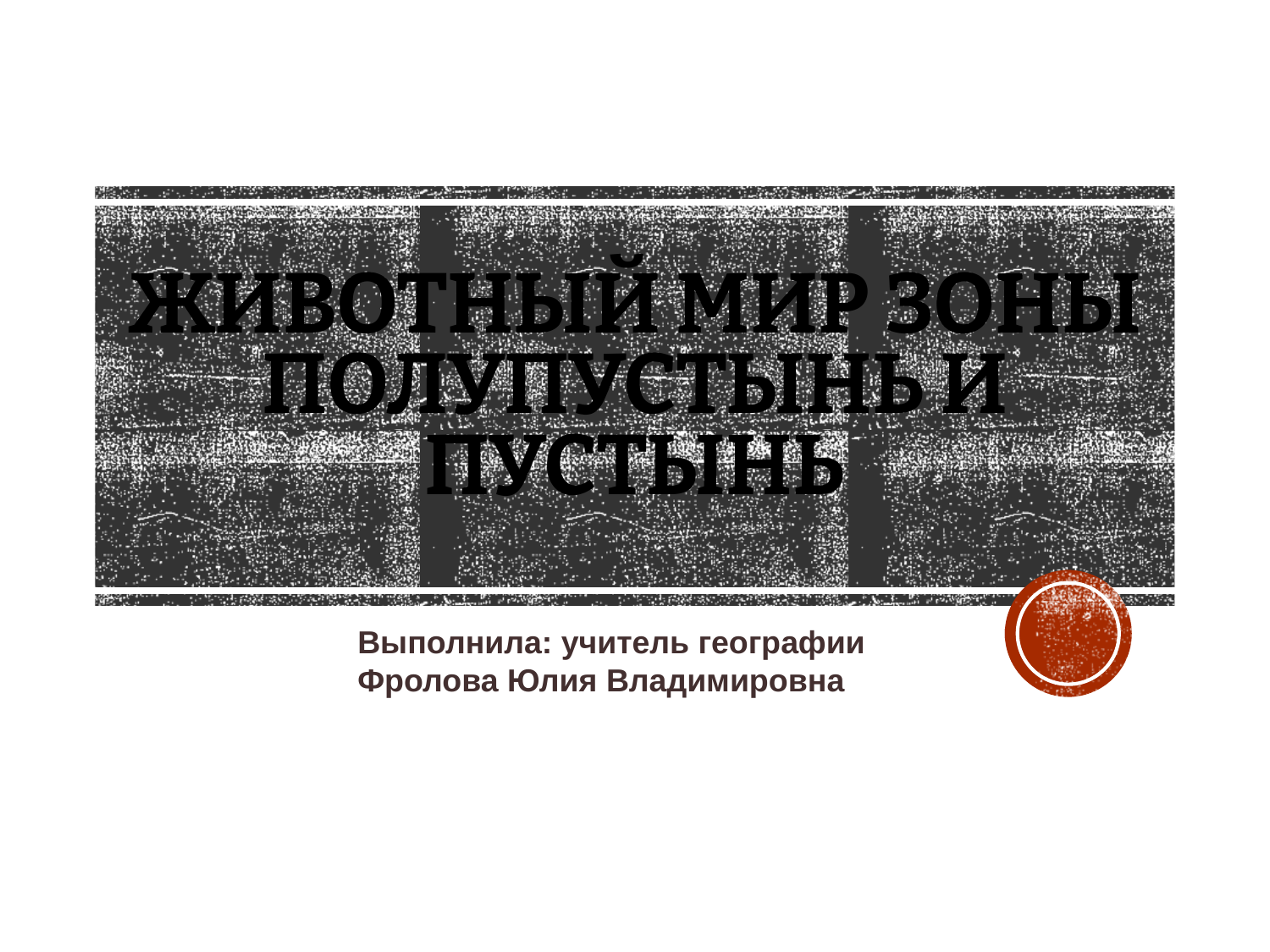

# Животный мир зоны полупустынь и пустынь
Выполнила: учитель географии
Фролова Юлия Владимировна